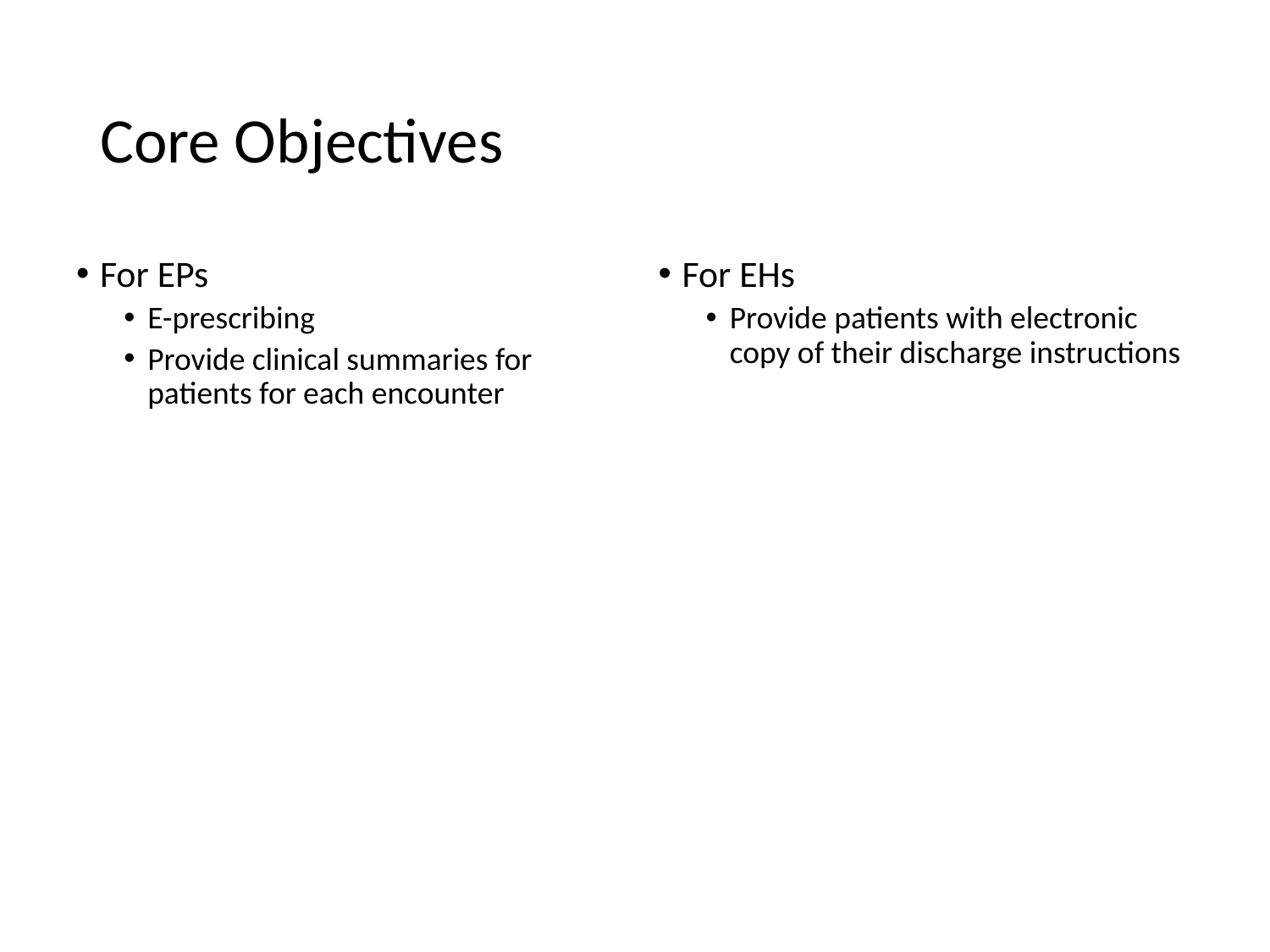

# Core Objectives
For EPs
E-prescribing
Provide clinical summaries for patients for each encounter

For EHs
Provide patients with electronic copy of their discharge instructions